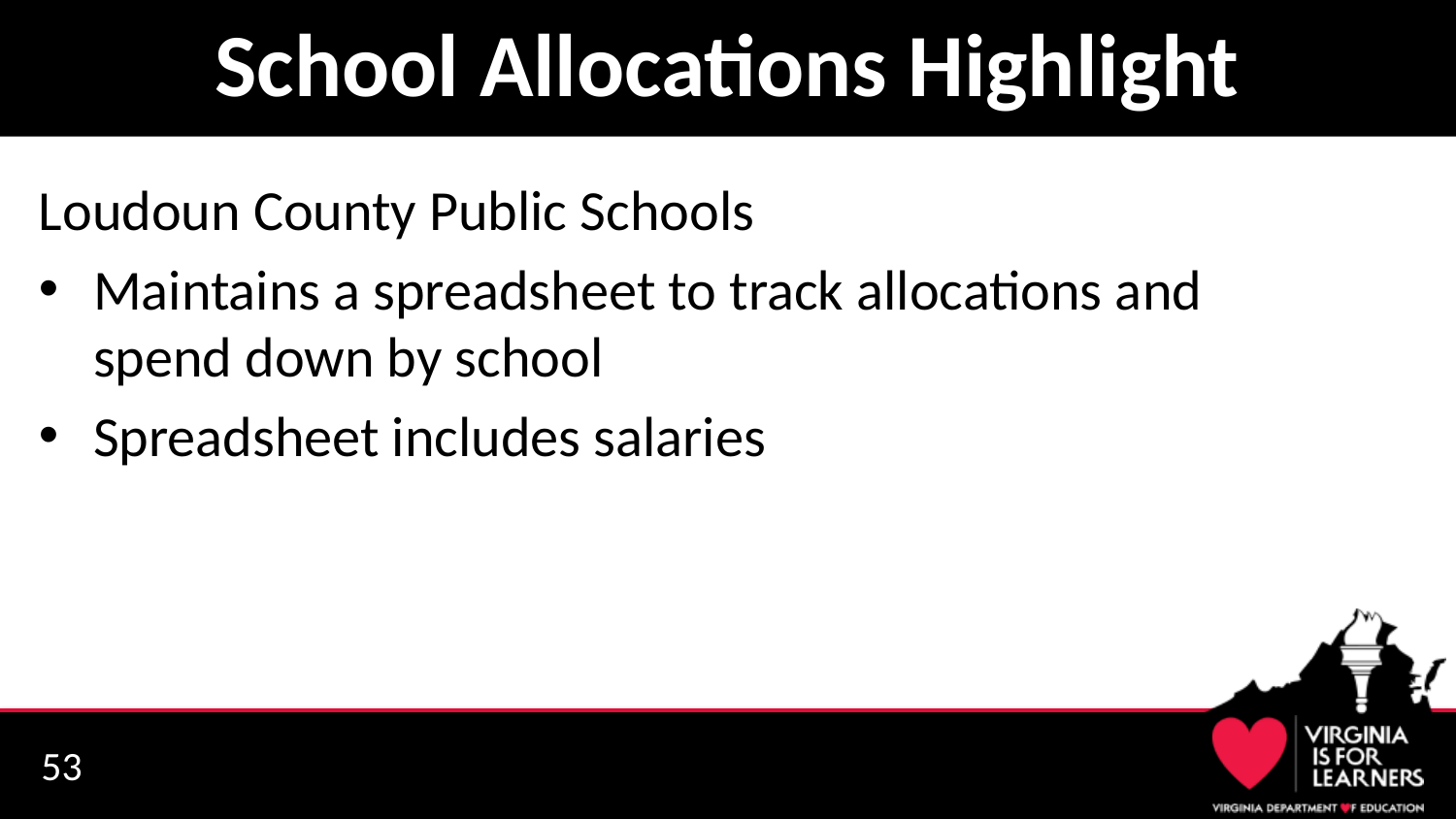

# School Allocations Highlight
Loudoun County Public Schools
Maintains a spreadsheet to track allocations and spend down by school
Spreadsheet includes salaries